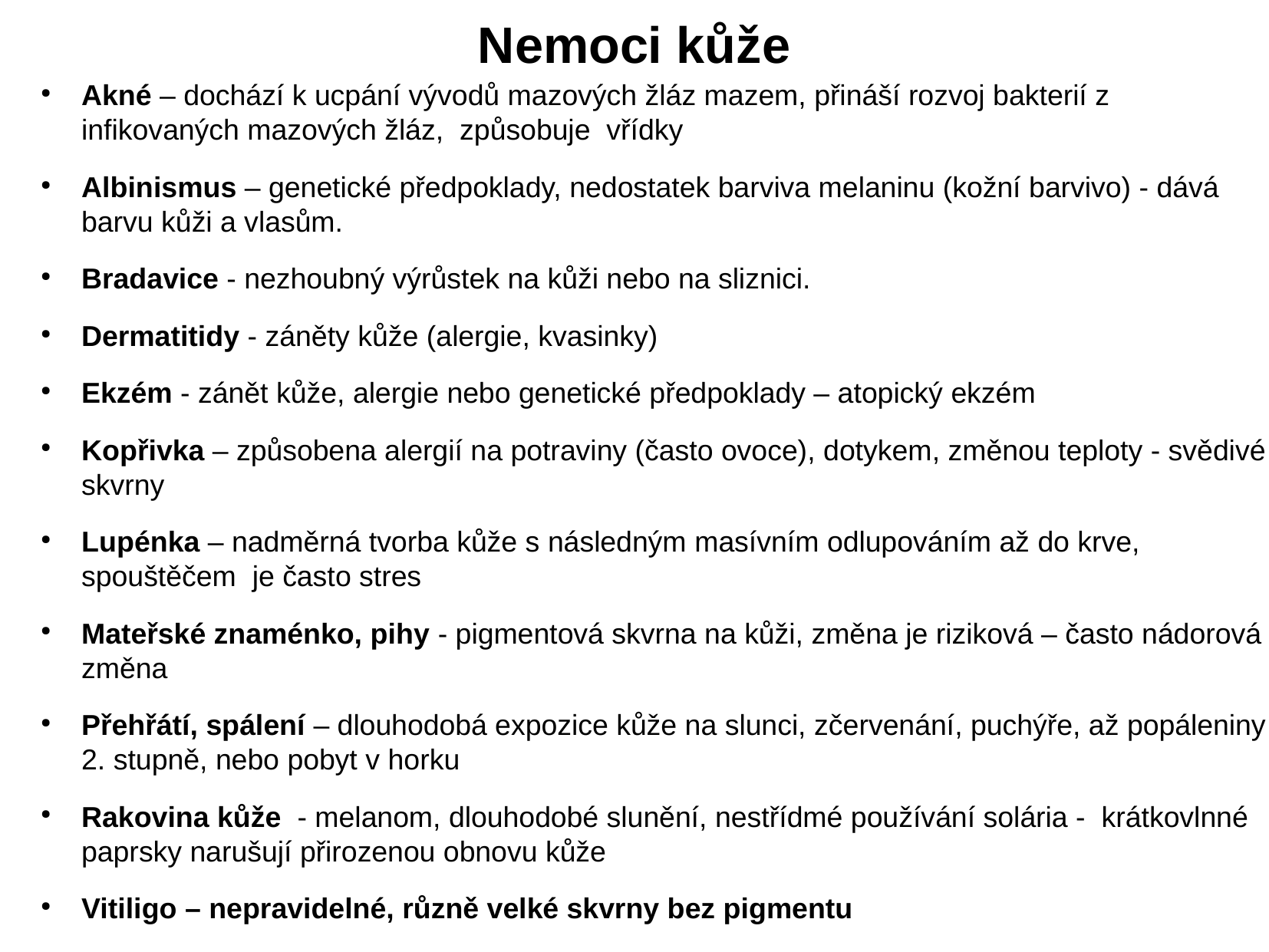

# Nemoci kůže
Akné – dochází k ucpání vývodů mazových žláz mazem, přináší rozvoj bakterií z infikovaných mazových žláz,  způsobuje  vřídky
Albinismus – genetické předpoklady, nedostatek barviva melaninu (kožní barvivo) - dává barvu kůži a vlasům.
Bradavice - nezhoubný výrůstek na kůži nebo na sliznici.
Dermatitidy - záněty kůže (alergie, kvasinky)
Ekzém - zánět kůže, alergie nebo genetické předpoklady – atopický ekzém
Kopřivka – způsobena alergií na potraviny (často ovoce), dotykem, změnou teploty - svědivé skvrny
Lupénka – nadměrná tvorba kůže s následným masívním odlupováním až do krve, spouštěčem  je často stres
Mateřské znaménko, pihy - pigmentová skvrna na kůži, změna je riziková – často nádorová změna
Přehřátí, spálení – dlouhodobá expozice kůže na slunci, zčervenání, puchýře, až popáleniny 2. stupně, nebo pobyt v horku
Rakovina kůže  - melanom, dlouhodobé slunění, nestřídmé používání solária -  krátkovlnné paprsky narušují přirozenou obnovu kůže
Vitiligo – nepravidelné, různě velké skvrny bez pigmentu